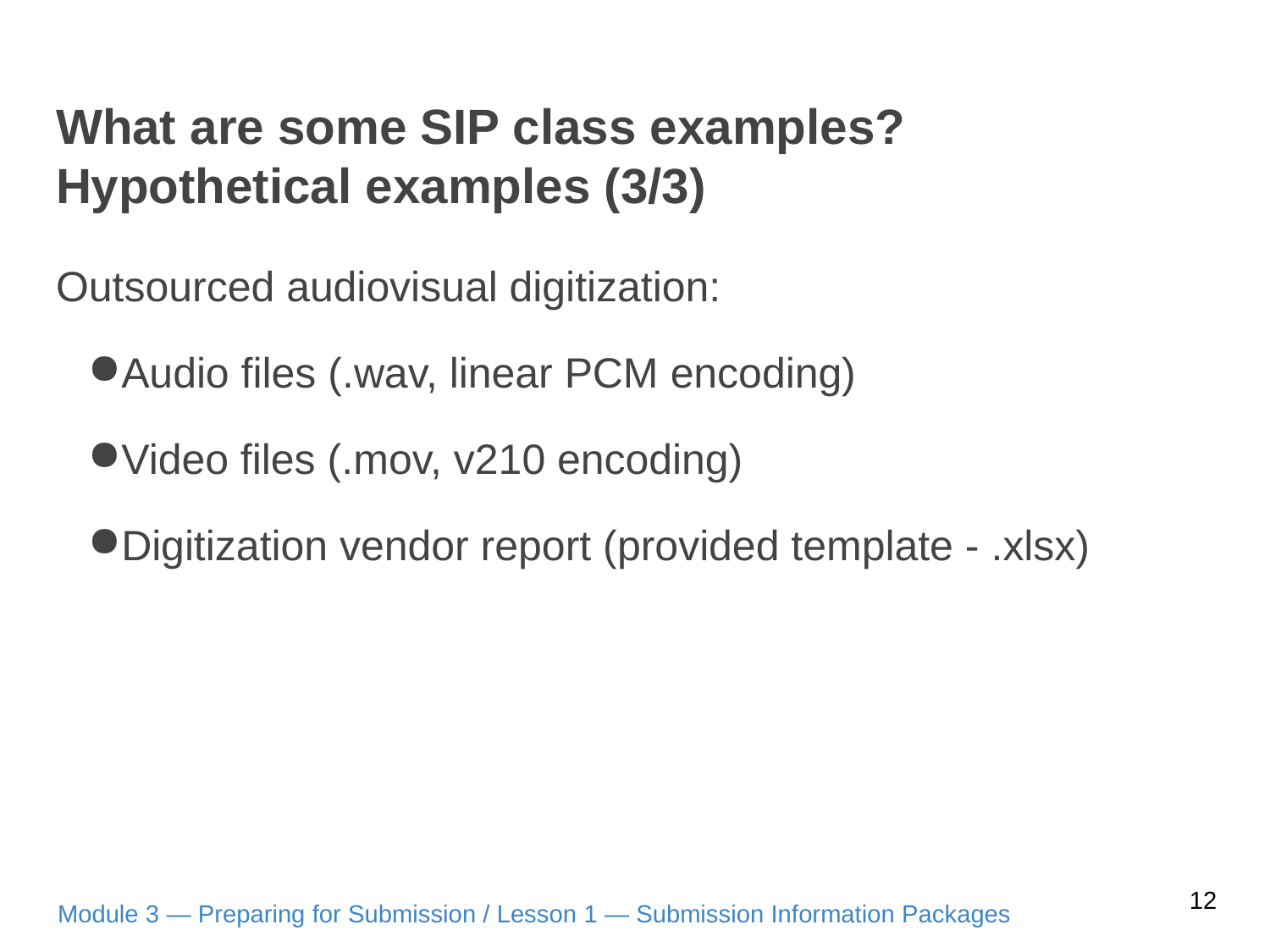

# What are some SIP class examples?
Hypothetical examples (3/3)

Outsourced audiovisual digitization:
Audio files (.wav, linear PCM encoding)
Video files (.mov, v210 encoding)
Digitization vendor report (provided template - .xlsx)

12
Module 3 — Preparing for Submission / Lesson 1 — Submission Information Packages